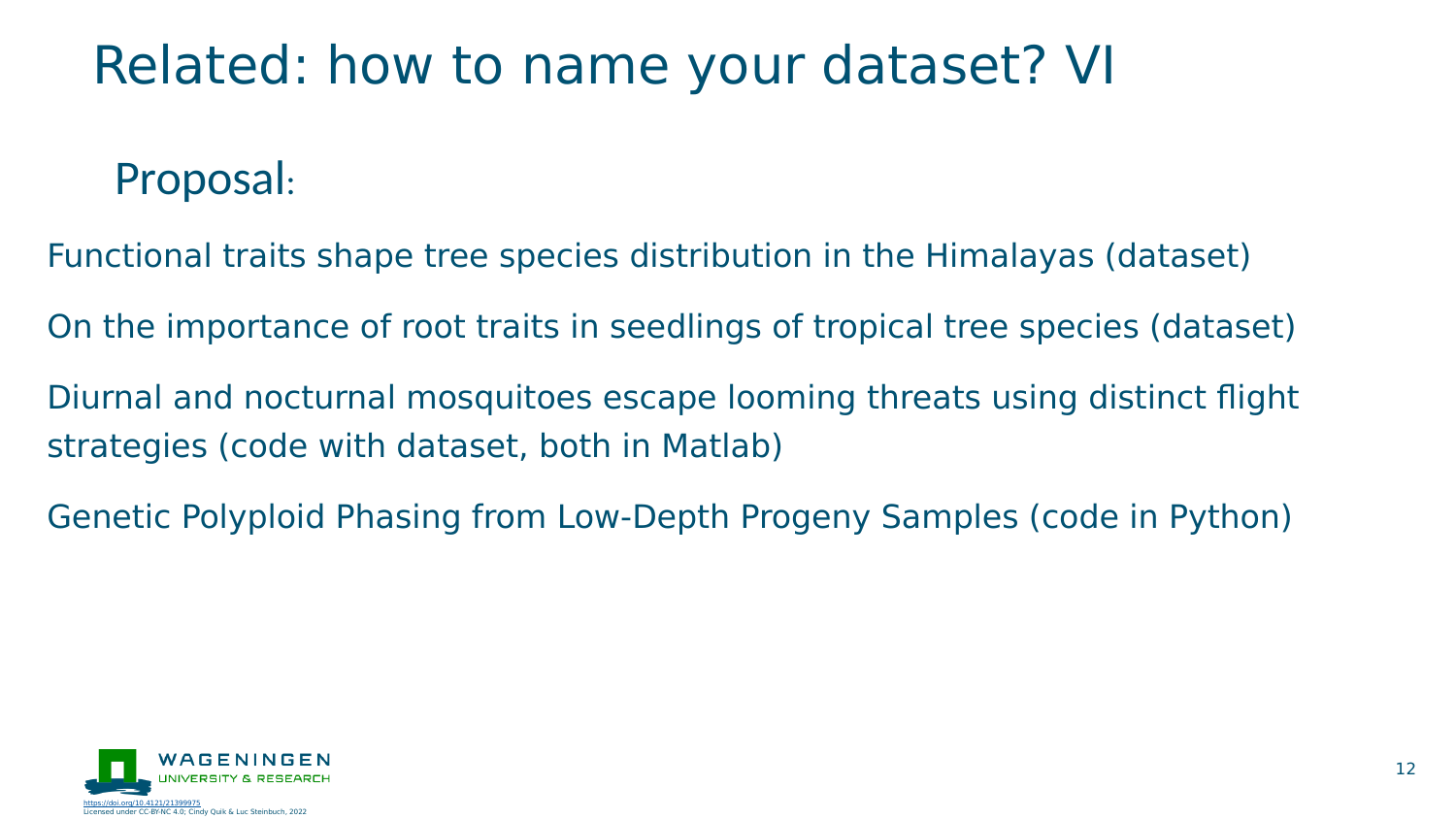

# Related: how to name your dataset? VI
Proposal:
Functional traits shape tree species distribution in the Himalayas (dataset)
On the importance of root traits in seedlings of tropical tree species (dataset)
Diurnal and nocturnal mosquitoes escape looming threats using distinct flight strategies (code with dataset, both in Matlab)
Genetic Polyploid Phasing from Low-Depth Progeny Samples (code in Python)

12